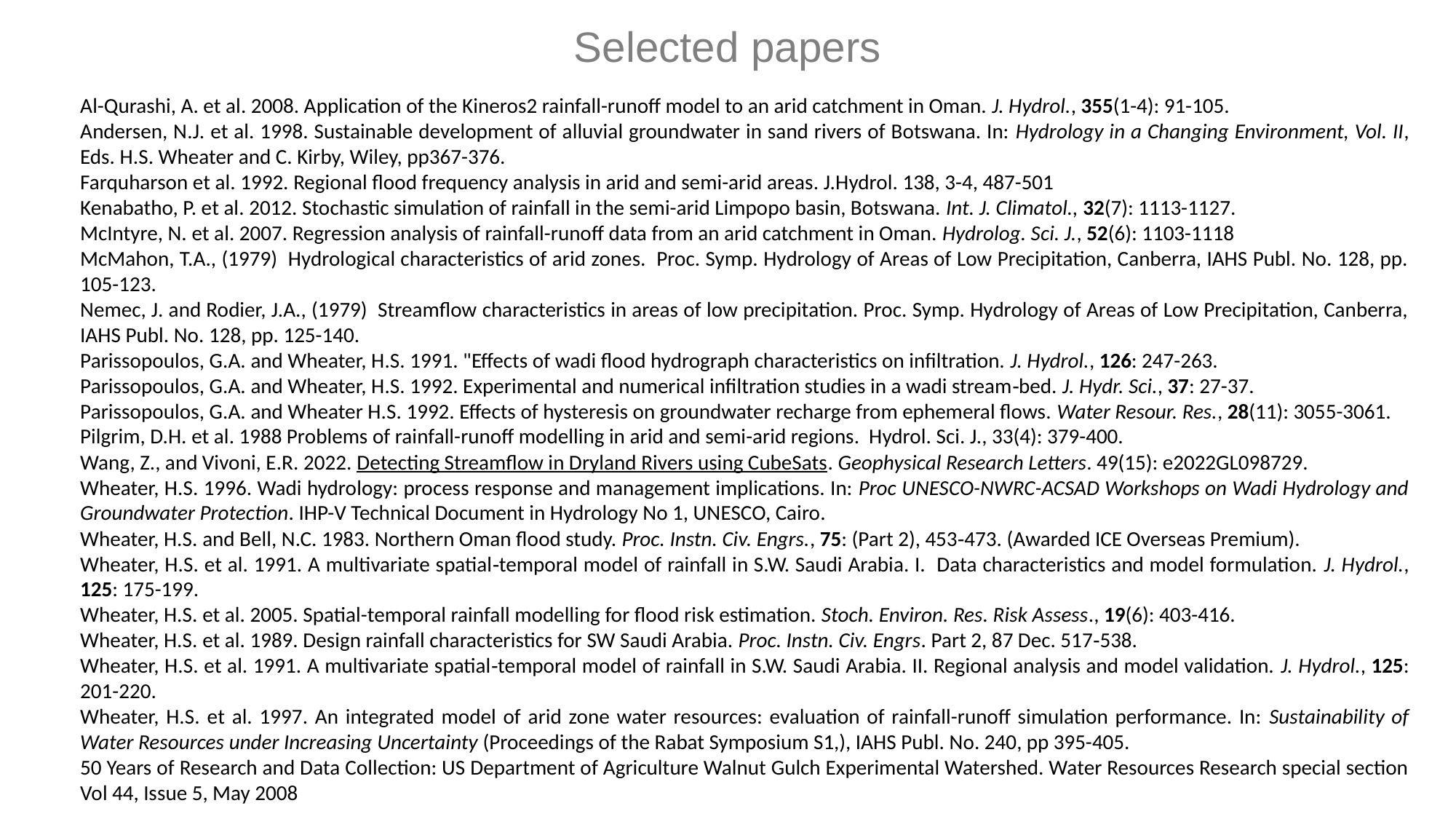

# Selected papers
Al-Qurashi, A. et al. 2008. Application of the Kineros2 rainfall-runoff model to an arid catchment in Oman. J. Hydrol., 355(1-4): 91-105.
Andersen, N.J. et al. 1998. Sustainable development of alluvial groundwater in sand rivers of Botswana. In: Hydrology in a Changing Environment, Vol. II, Eds. H.S. Wheater and C. Kirby, Wiley, pp367-376.
Farquharson et al. 1992. Regional flood frequency analysis in arid and semi-arid areas. J.Hydrol. 138, 3-4, 487-501
Kenabatho, P. et al. 2012. Stochastic simulation of rainfall in the semi-arid Limpopo basin, Botswana. Int. J. Climatol., 32(7): 1113-1127.
McIntyre, N. et al. 2007. Regression analysis of rainfall-runoff data from an arid catchment in Oman. Hydrolog. Sci. J., 52(6): 1103-1118
McMahon, T.A., (1979)  Hydrological characteristics of arid zones.  Proc. Symp. Hydrology of Areas of Low Precipitation, Canberra, IAHS Publ. No. 128, pp. 105-123.
Nemec, J. and Rodier, J.A., (1979)  Streamflow characteristics in areas of low precipitation. Proc. Symp. Hydrology of Areas of Low Precipitation, Canberra, IAHS Publ. No. 128, pp. 125-140.
Parissopoulos, G.A. and Wheater, H.S. 1991. "Effects of wadi flood hydrograph characteristics on infiltration. J. Hydrol., 126: 247-263.
Parissopoulos, G.A. and Wheater, H.S. 1992. Experimental and numerical infiltration studies in a wadi stream‑bed. J. Hydr. Sci., 37: 27-37.
Parissopoulos, G.A. and Wheater H.S. 1992. Effects of hysteresis on groundwater recharge from ephemeral flows. Water Resour. Res., 28(11): 3055-3061.
Pilgrim, D.H. et al. 1988 Problems of rainfall-runoff modelling in arid and semi-arid regions.  Hydrol. Sci. J., 33(4): 379-400.
Wang, Z., and Vivoni, E.R. 2022. Detecting Streamflow in Dryland Rivers using CubeSats. Geophysical Research Letters. 49(15): e2022GL098729.
Wheater, H.S. 1996. Wadi hydrology: process response and management implications. In: Proc UNESCO-NWRC-ACSAD Workshops on Wadi Hydrology and Groundwater Protection. IHP-V Technical Document in Hydrology No 1, UNESCO, Cairo.
Wheater, H.S. and Bell, N.C. 1983. Northern Oman flood study. Proc. Instn. Civ. Engrs., 75: (Part 2), 453‑473. (Awarded ICE Overseas Premium).
Wheater, H.S. et al. 1991. A multivariate spatial‑temporal model of rainfall in S.W. Saudi Arabia. I.  Data characteristics and model formulation. J. Hydrol., 125: 175-199.
Wheater, H.S. et al. 2005. Spatial-temporal rainfall modelling for flood risk estimation. Stoch. Environ. Res. Risk Assess., 19(6): 403-416.
Wheater, H.S. et al. 1989. Design rainfall characteristics for SW Saudi Arabia. Proc. Instn. Civ. Engrs. Part 2, 87 Dec. 517‑538.
Wheater, H.S. et al. 1991. A multivariate spatial‑temporal model of rainfall in S.W. Saudi Arabia. II. Regional analysis and model validation. J. Hydrol., 125: 201-220.
Wheater, H.S. et al. 1997. An integrated model of arid zone water resources: evaluation of rainfall-runoff simulation performance. In: Sustainability of Water Resources under Increasing Uncertainty (Proceedings of the Rabat Symposium S1,), IAHS Publ. No. 240, pp 395-405.
50 Years of Research and Data Collection: US Department of Agriculture Walnut Gulch Experimental Watershed. Water Resources Research special section Vol 44, Issue 5, May 2008